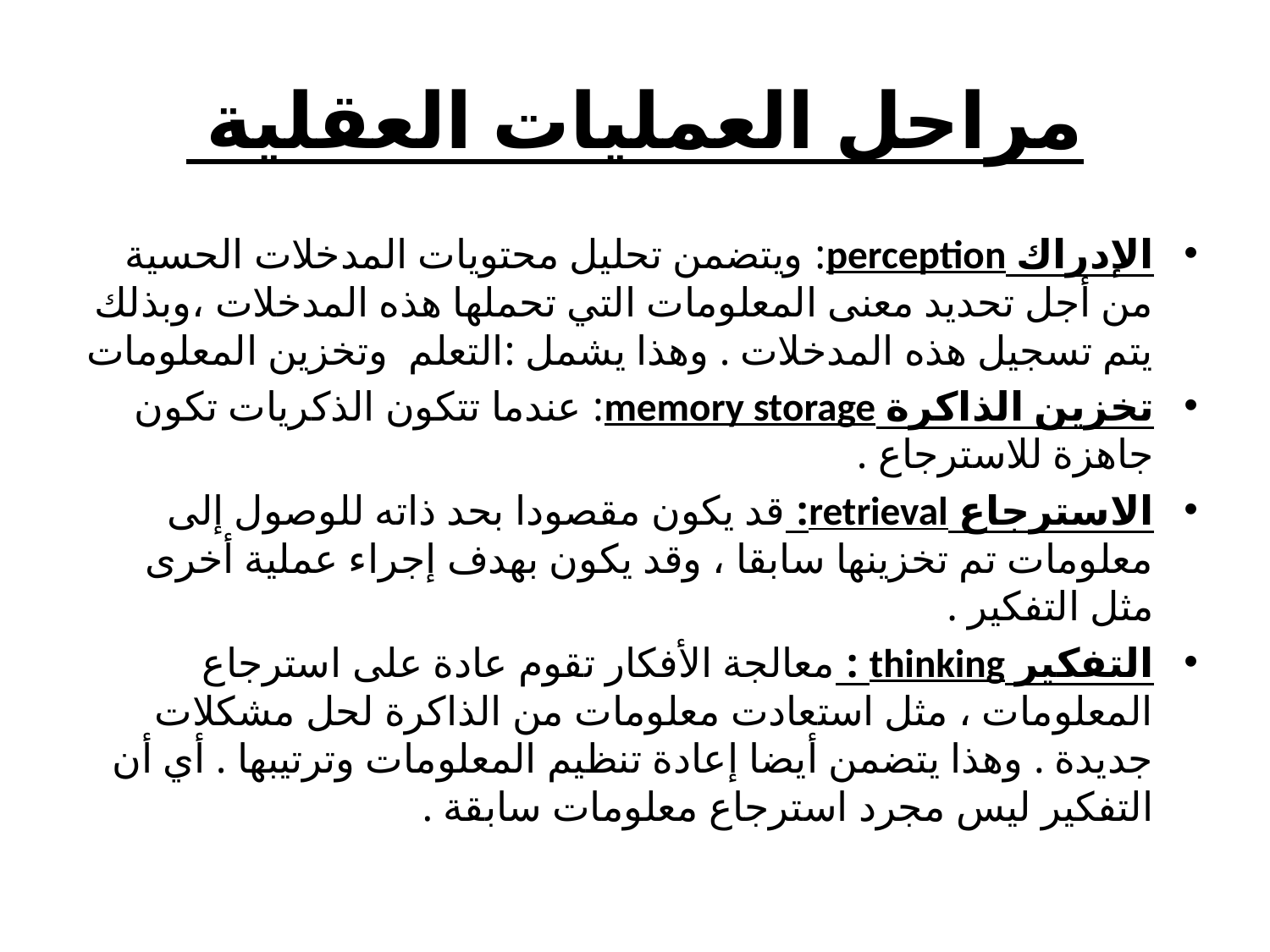

# مراحل العمليات العقلية
الإدراك perception: ويتضمن تحليل محتويات المدخلات الحسية من أجل تحديد معنى المعلومات التي تحملها هذه المدخلات ،وبذلك يتم تسجيل هذه المدخلات . وهذا يشمل :التعلم  وتخزين المعلومات
تخزين الذاكرة memory storage: عندما تتكون الذكريات تكون جاهزة للاسترجاع .
الاسترجاع retrieval: قد يكون مقصودا بحد ذاته للوصول إلى معلومات تم تخزينها سابقا ، وقد يكون بهدف إجراء عملية أخرى مثل التفكير .
التفكير thinking : معالجة الأفكار تقوم عادة على استرجاع المعلومات ، مثل استعادت معلومات من الذاكرة لحل مشكلات جديدة . وهذا يتضمن أيضا إعادة تنظيم المعلومات وترتيبها . أي أن التفكير ليس مجرد استرجاع معلومات سابقة .